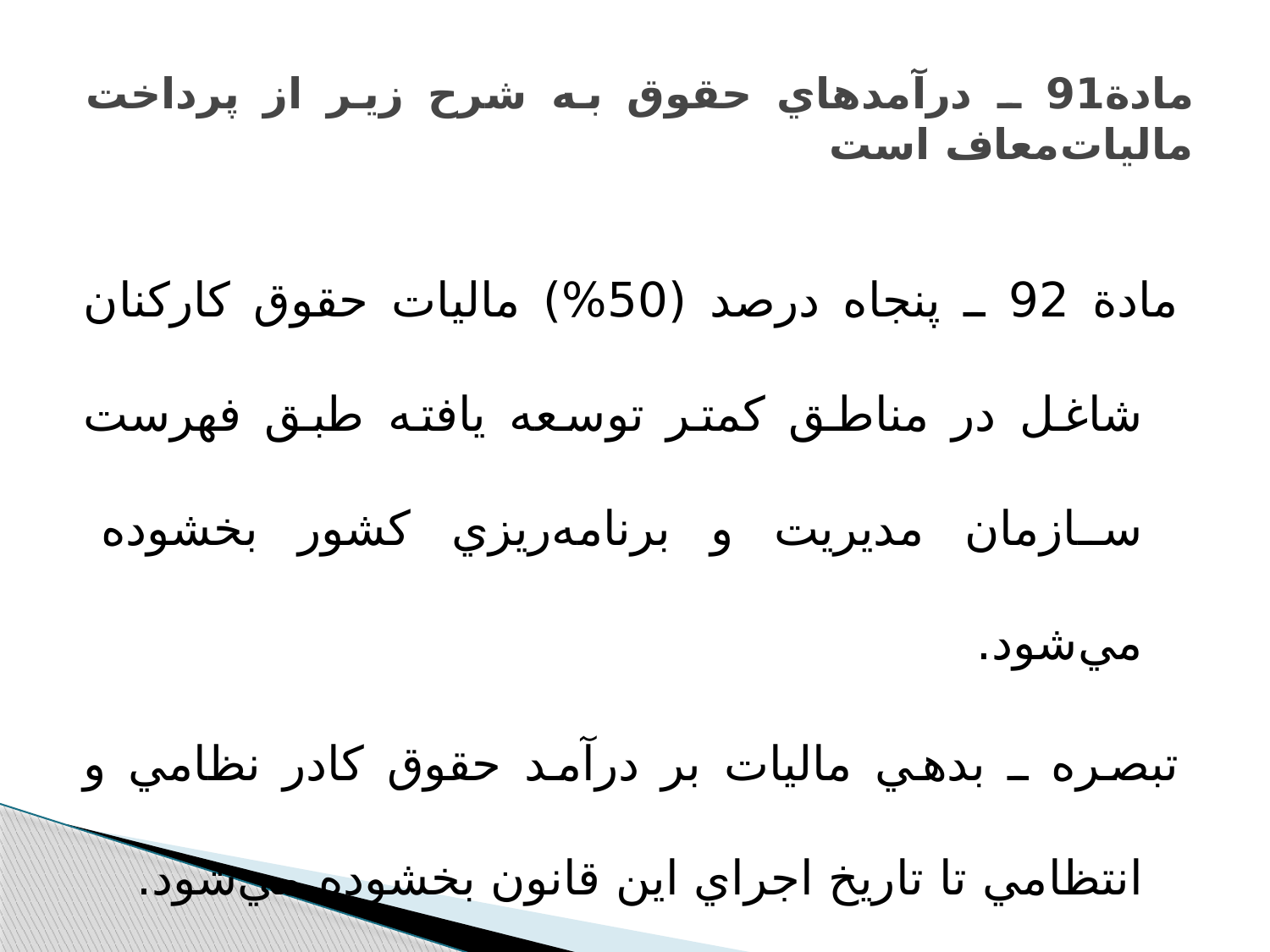

# مادة91 ـ درآمدهاي حقوق به شرح زير از پرداخت ماليات‌معاف است‌
مادة 92 ـ پنجاه درصد (50%) ماليات حقوق کارکنان شاغل در مناطق کمتر توسعه يافته طبق فهرست سازمان مديريت و برنامه‌ريزي کشور بخشوده مي‌شود.
تبصره ـ بدهي ماليات بر درآمد حقوق کادر نظامي و انتظامي ‌تا تاريخ اجراي اين قانون بخشوده مي‌شود.